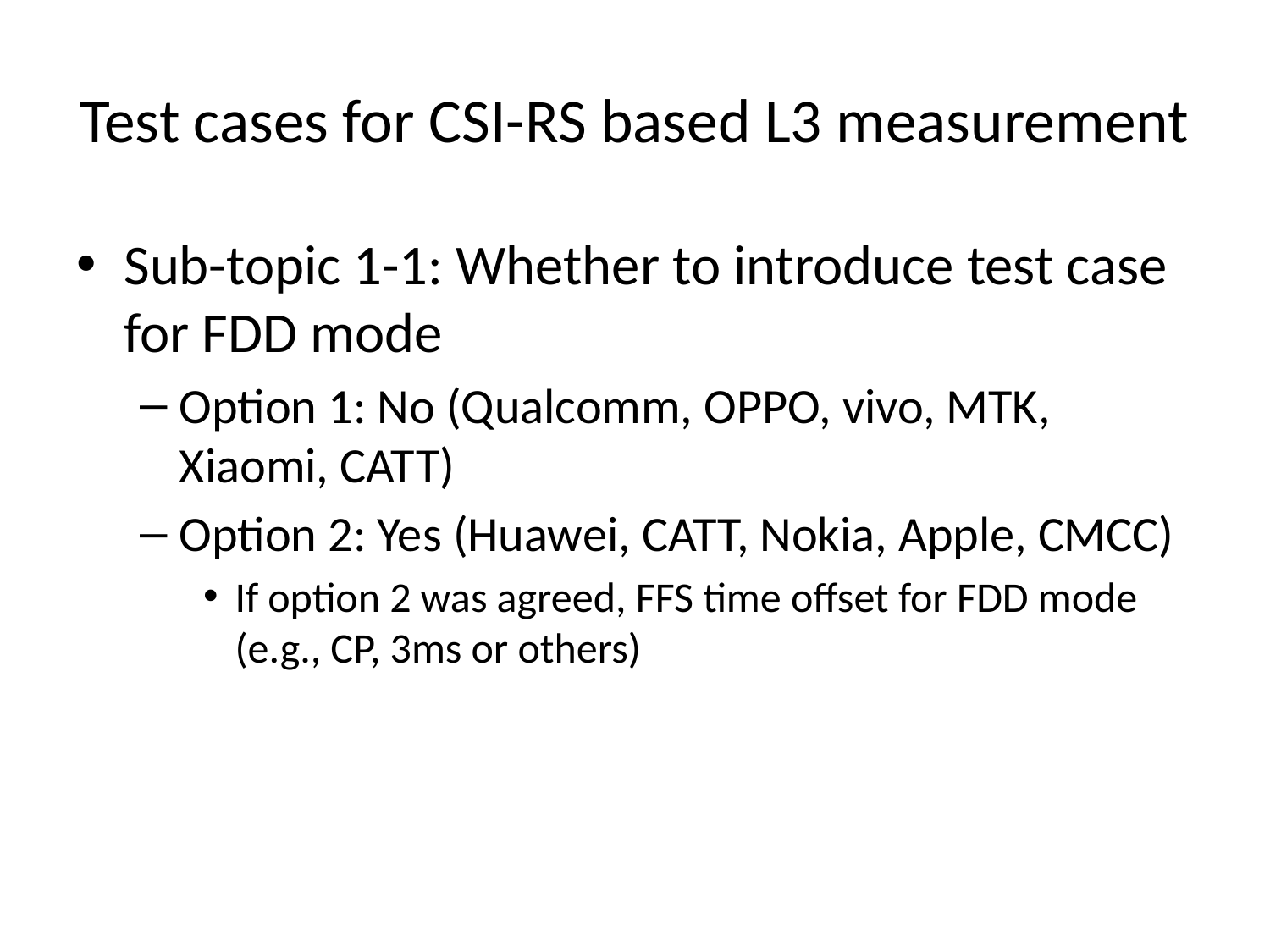

# Test cases for CSI-RS based L3 measurement
Sub-topic 1-1: Whether to introduce test case for FDD mode
Option 1: No (Qualcomm, OPPO, vivo, MTK, Xiaomi, CATT)
Option 2: Yes (Huawei, CATT, Nokia, Apple, CMCC)
If option 2 was agreed, FFS time offset for FDD mode (e.g., CP, 3ms or others)